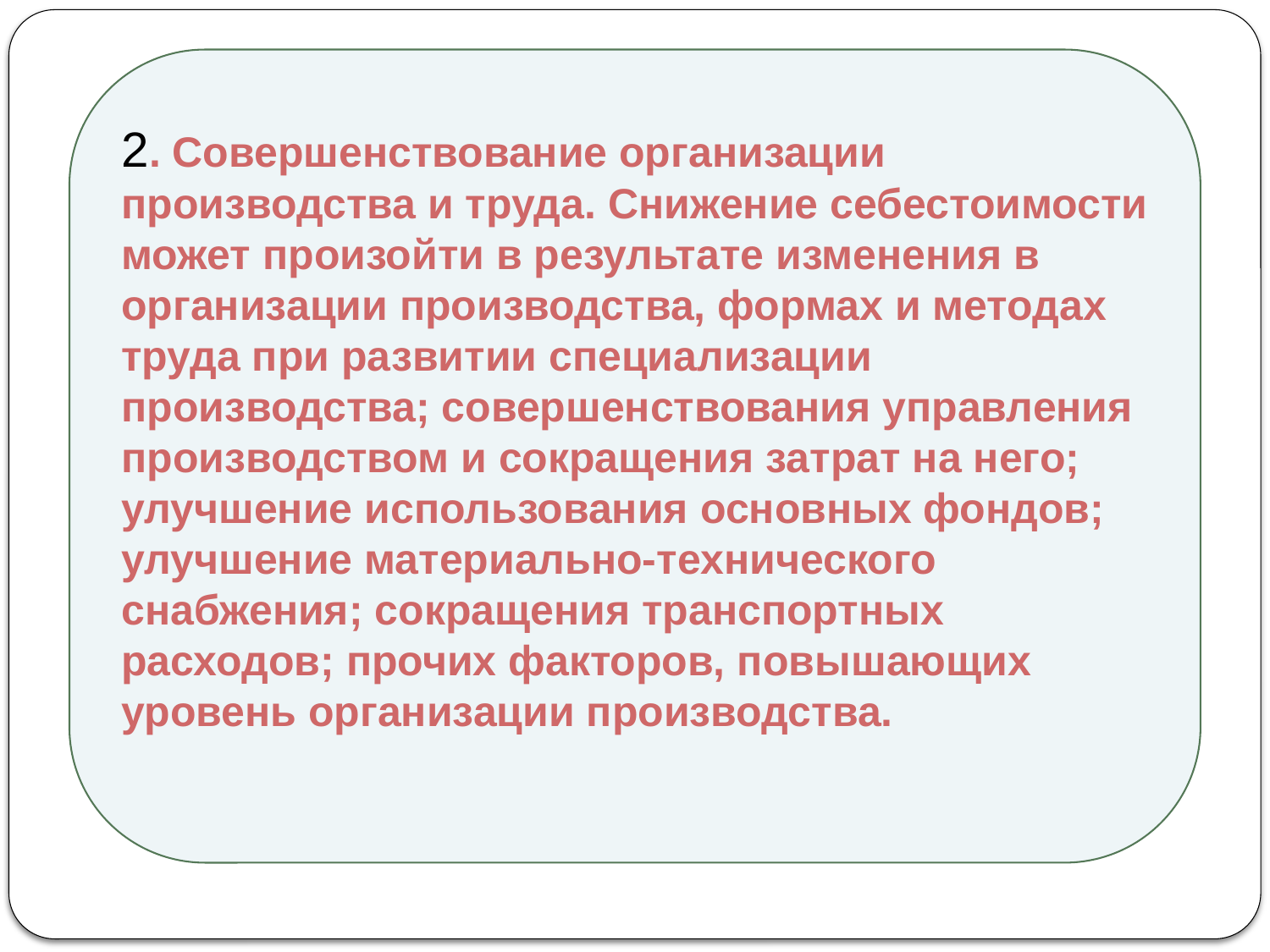

2. Совершенствование организации производства и труда. Снижение себестоимости может произойти в результате изменения в организации производства, формах и методах труда при развитии специализации производства; совершенствования управления производством и сокращения затрат на него; улучшение использования основных фондов; улучшение материально-технического снабжения; сокращения транспортных расходов; прочих факторов, повышающих уровень организации производства.